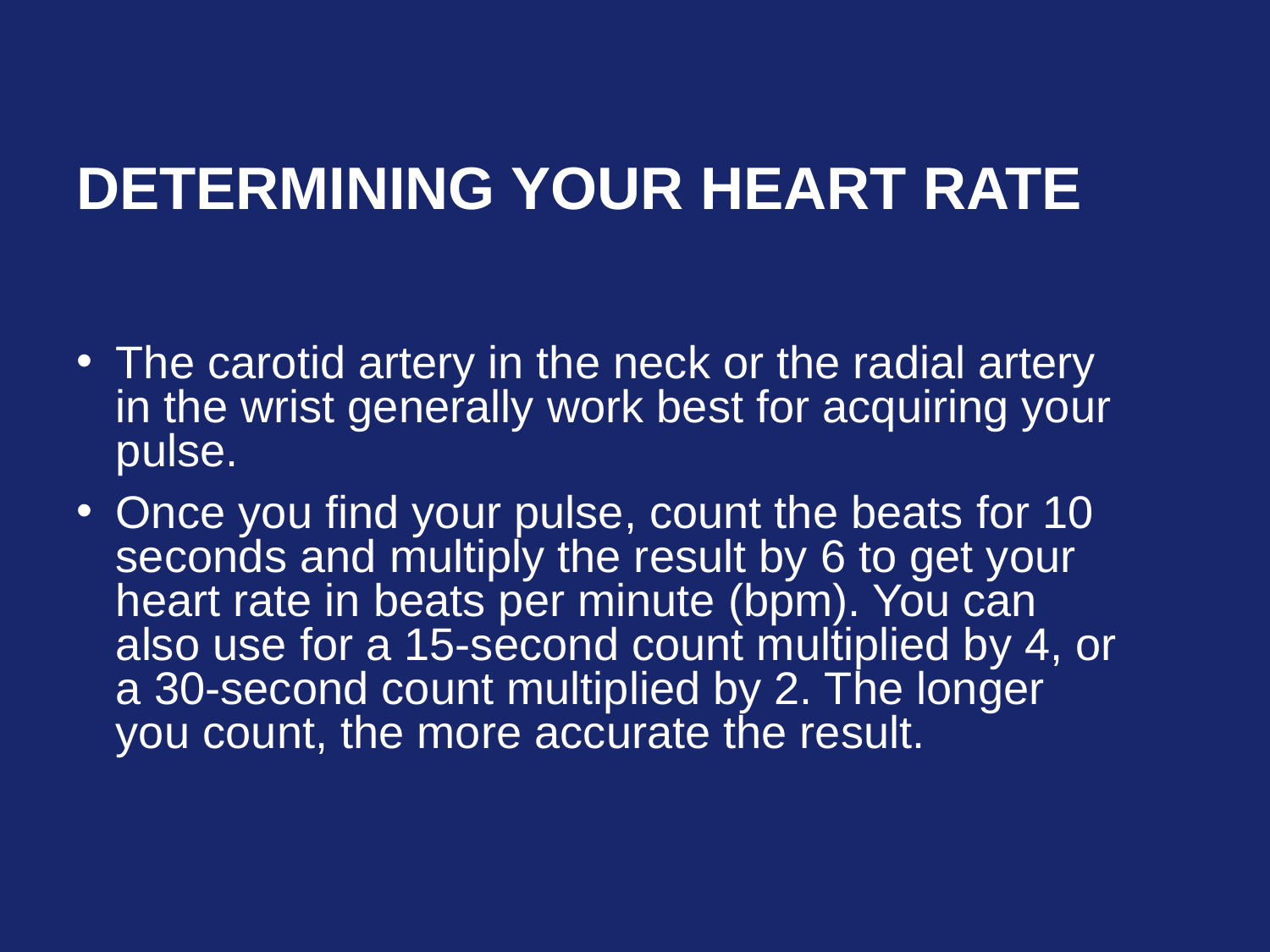

# determining Your Heart Rate
The carotid artery in the neck or the radial artery in the wrist generally work best for acquiring your pulse.
Once you find your pulse, count the beats for 10 seconds and multiply the result by 6 to get your heart rate in beats per minute (bpm). You can also use for a 15-second count multiplied by 4, or a 30-second count multiplied by 2. The longer you count, the more accurate the result.